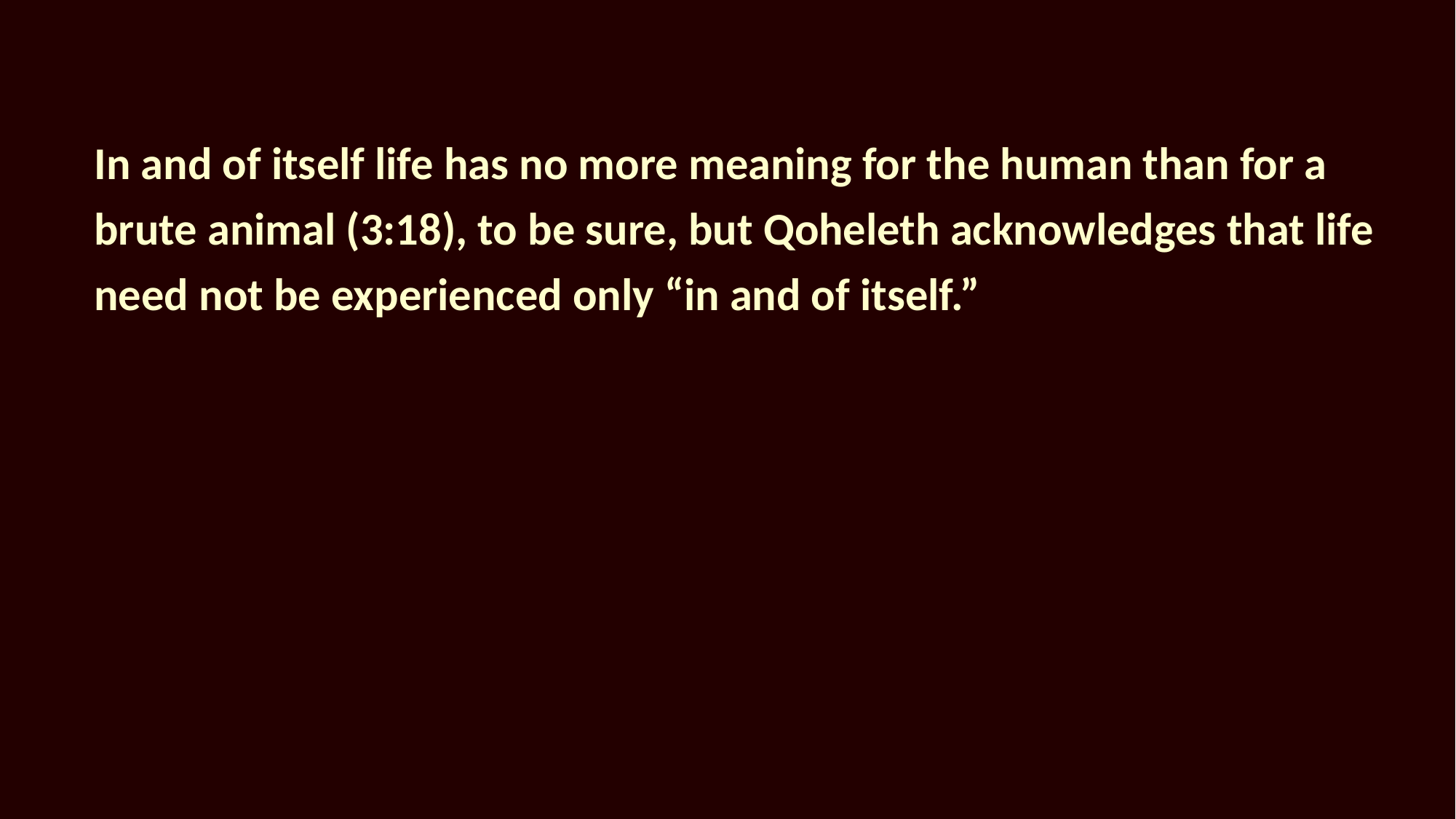

In and of itself life has no more meaning for the human than for a brute animal (3:18), to be sure, but Qoheleth acknowledges that life need not be experienced only “in and of itself.”